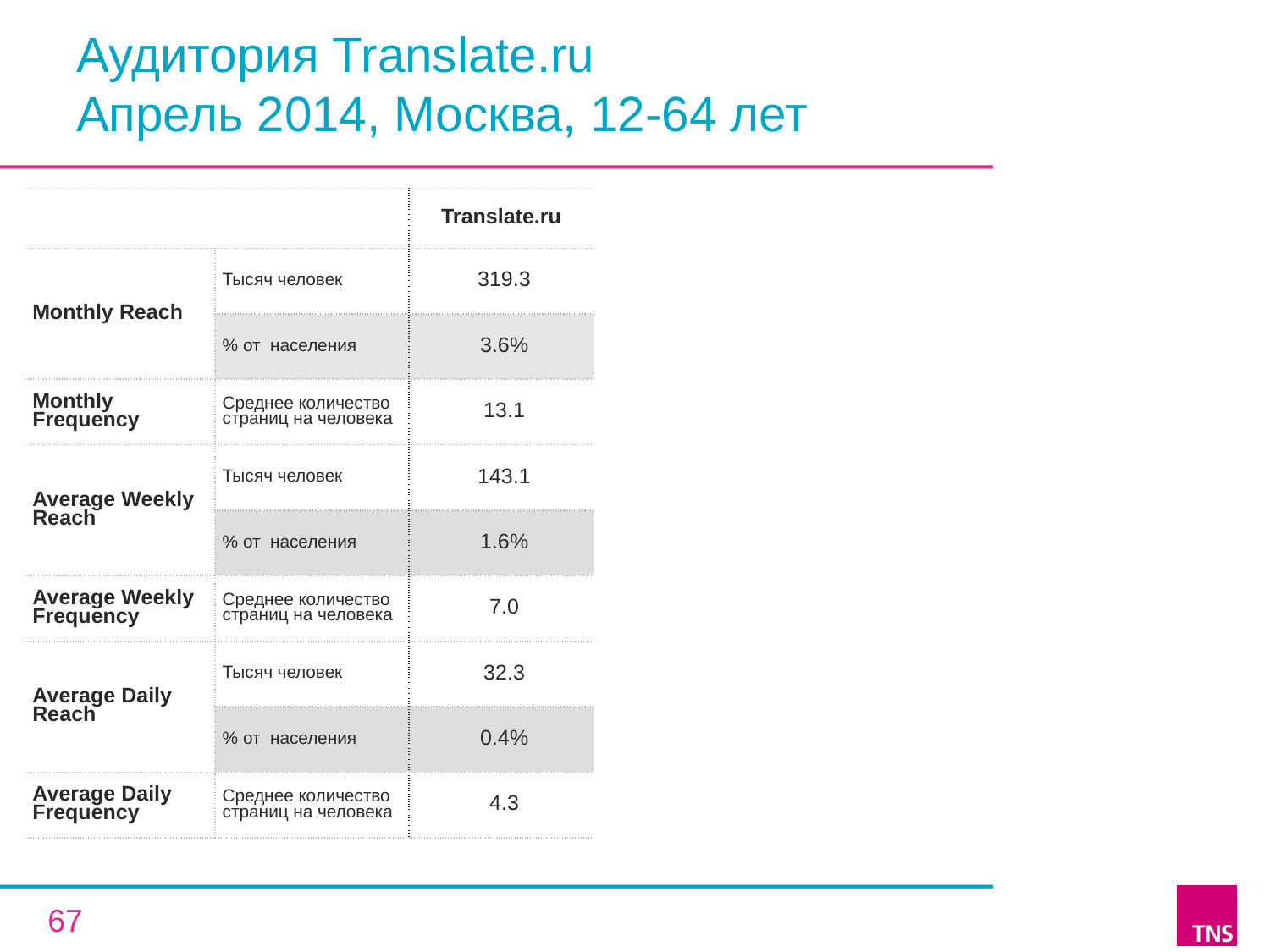

# Аудитория Translate.ru Апрель 2014, Москва, 12-64 лет
|  |  | Translate.ru |
| --- | --- | --- |
| Monthly Reach | Тысяч человек | 319.3 |
|  | % от населения | 3.6% |
| Monthly Frequency | Среднее количество страниц на человека | 13.1 |
| Average Weekly Reach | Тысяч человек | 143.1 |
|  | % от населения | 1.6% |
| Average Weekly Frequency | Среднее количество страниц на человека | 7.0 |
| Average Daily Reach | Тысяч человек | 32.3 |
|  | % от населения | 0.4% |
| Average Daily Frequency | Среднее количество страниц на человека | 4.3 |

67